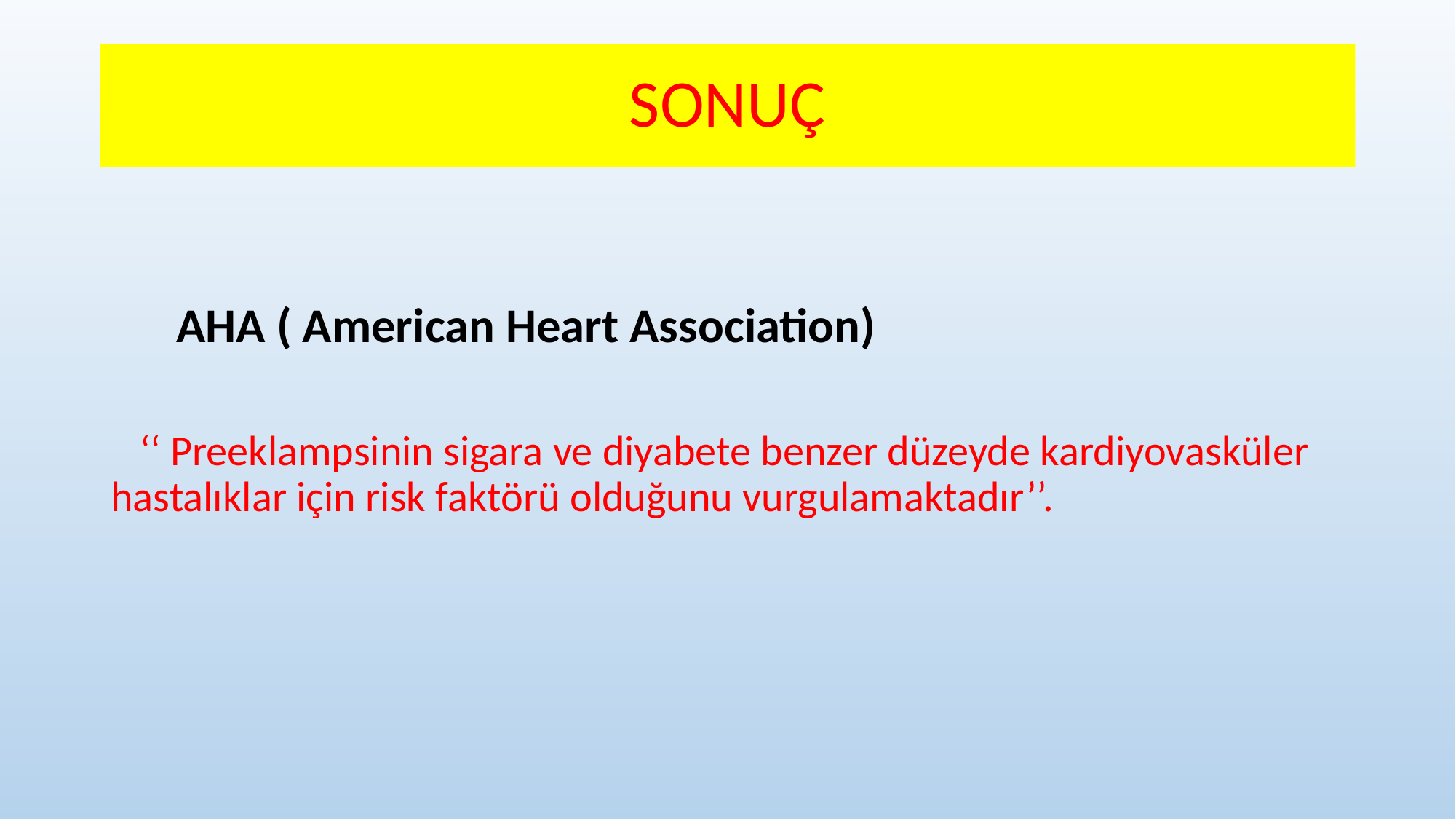

# SONUÇ
      AHA ( American Heart Association)

   ‘‘ Preeklampsinin sigara ve diyabete benzer düzeyde kardiyovasküler hastalıklar için risk faktörü olduğunu vurgulamaktadır’’.